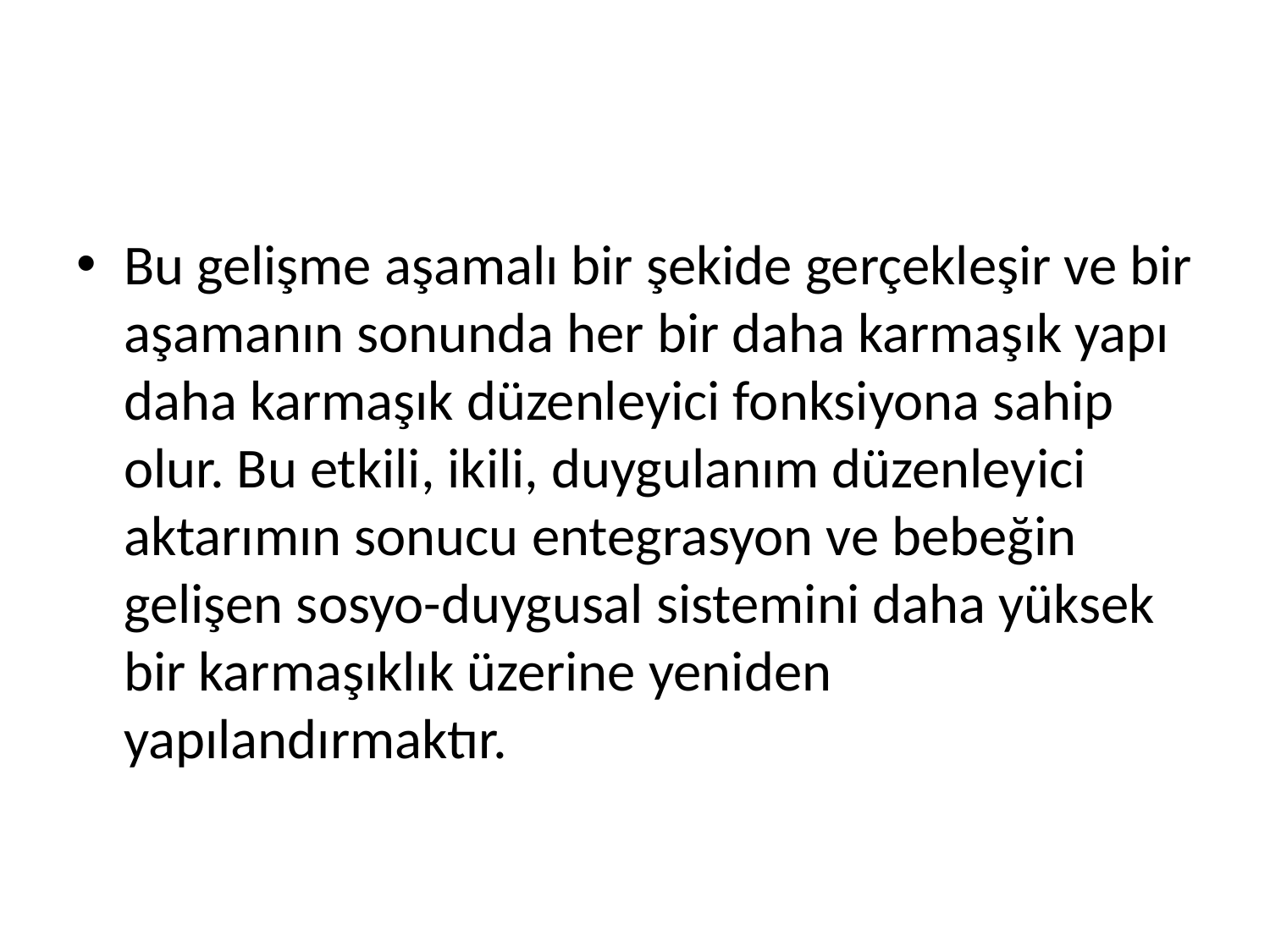

#
Bu gelişme aşamalı bir şekide gerçekleşir ve bir aşamanın sonunda her bir daha karmaşık yapı daha karmaşık düzenleyici fonksiyona sahip olur. Bu etkili, ikili, duygulanım düzenleyici aktarımın sonucu entegrasyon ve bebeğin gelişen sosyo-duygusal sistemini daha yüksek bir karmaşıklık üzerine yeniden yapılandırmaktır.